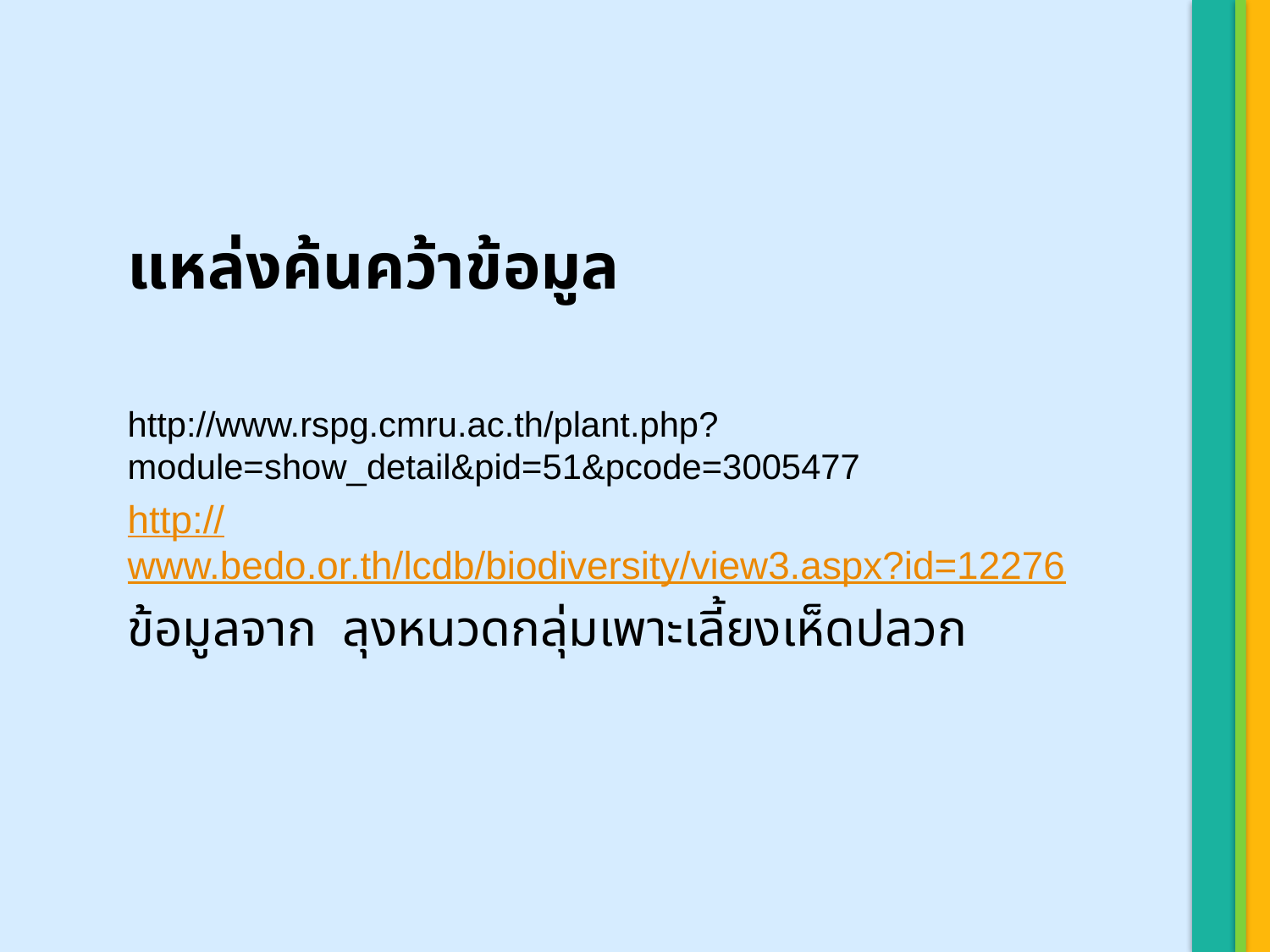

แหล่งค้นคว้าข้อมูล

http://www.rspg.cmru.ac.th/plant.php?module=show_detail&pid=51&pcode=3005477
http://www.bedo.or.th/lcdb/biodiversity/view3.aspx?id=12276
ข้อมูลจาก  ลุงหนวดกลุ่มเพาะเลี้ยงเห็ดปลวก